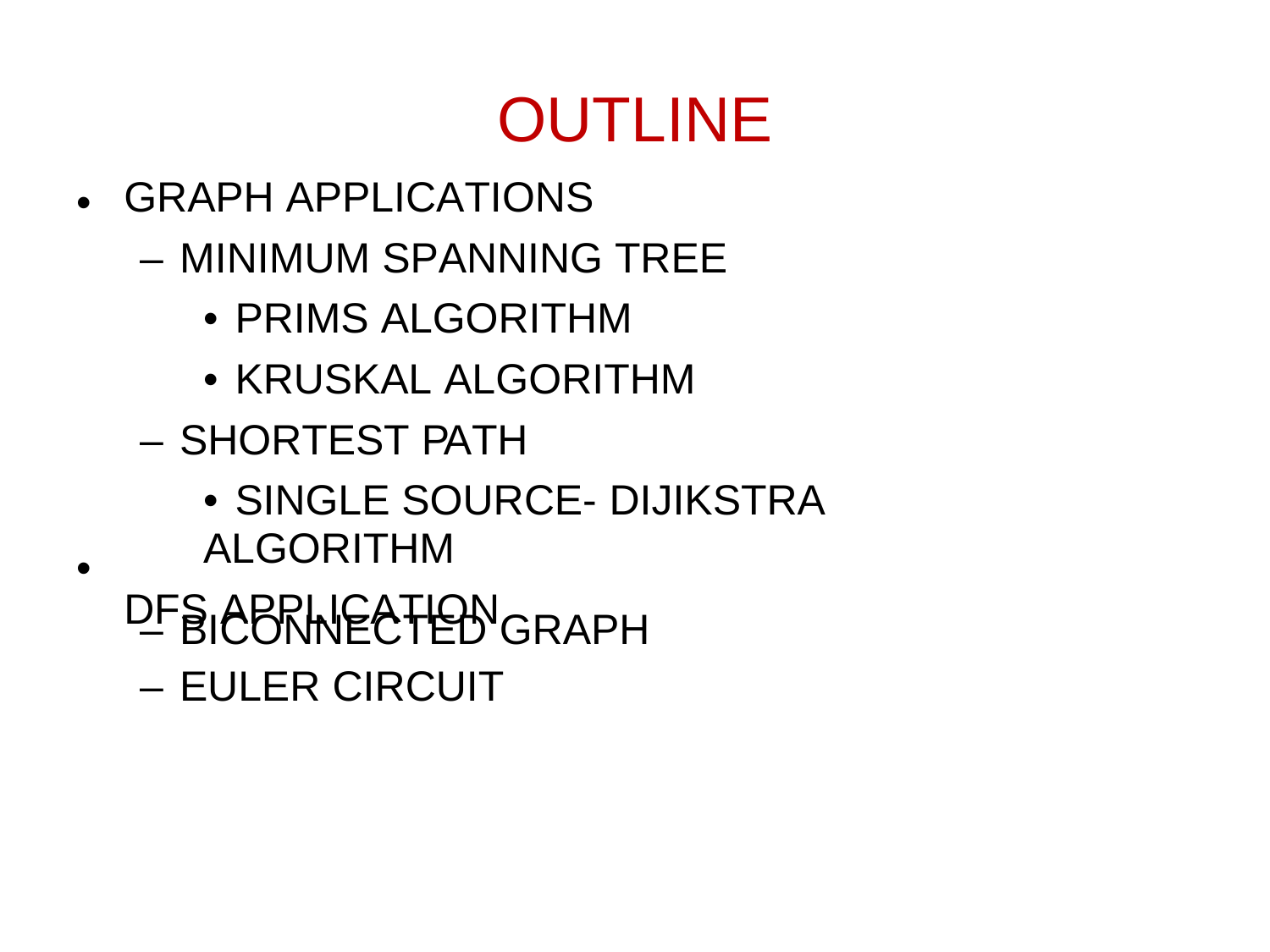

OUTLINE
GRAPH APPLICATIONS
– MINIMUM SPANNING TREE
• PRIMS ALGORITHM
• KRUSKAL ALGORITHM
– SHORTEST PATH
• SINGLE SOURCE- DIJIKSTRA ALGORITHM
DFS APPLICATION
•
•
–
–
BICONNECTED GRAPH
EULER CIRCUIT